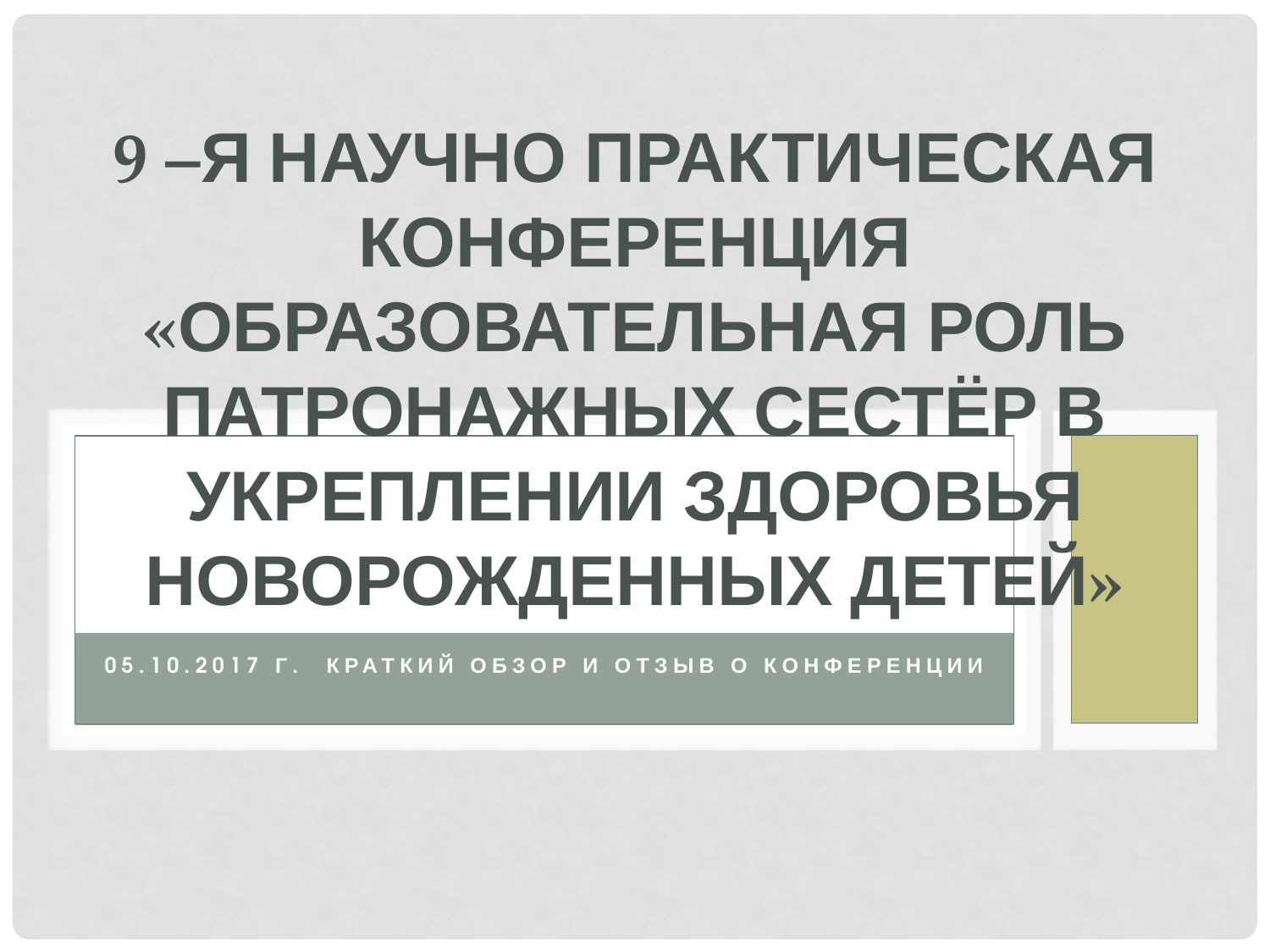

# 9 –я Научно практическая конференция «Образовательная роль патронажных сестёр в укреплении здоровья новорожденных детей»
05.10.2017 г.  Краткий обзор и отзыв о конференции